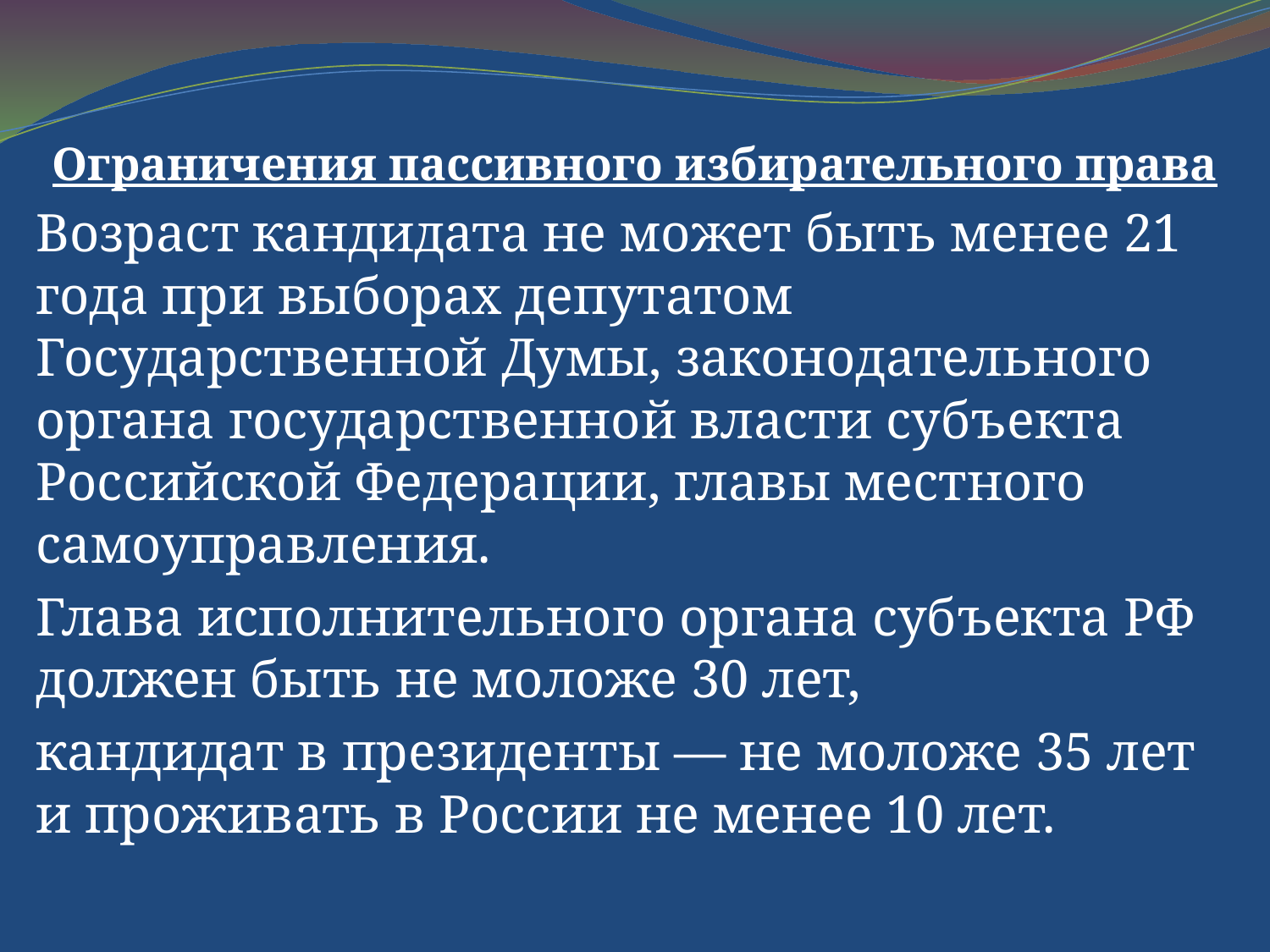

Ограничения пассивного избирательного права
Возраст кандидата не может быть менее 21 года при выборах депутатом Государственной Думы, законодательного органа государственной власти субъекта Российской Федерации, главы местного самоуправления.
Глава исполнительного органа субъекта РФ должен быть не моложе 30 лет,
кандидат в президенты — не моложе 35 лет и проживать в России не менее 10 лет.